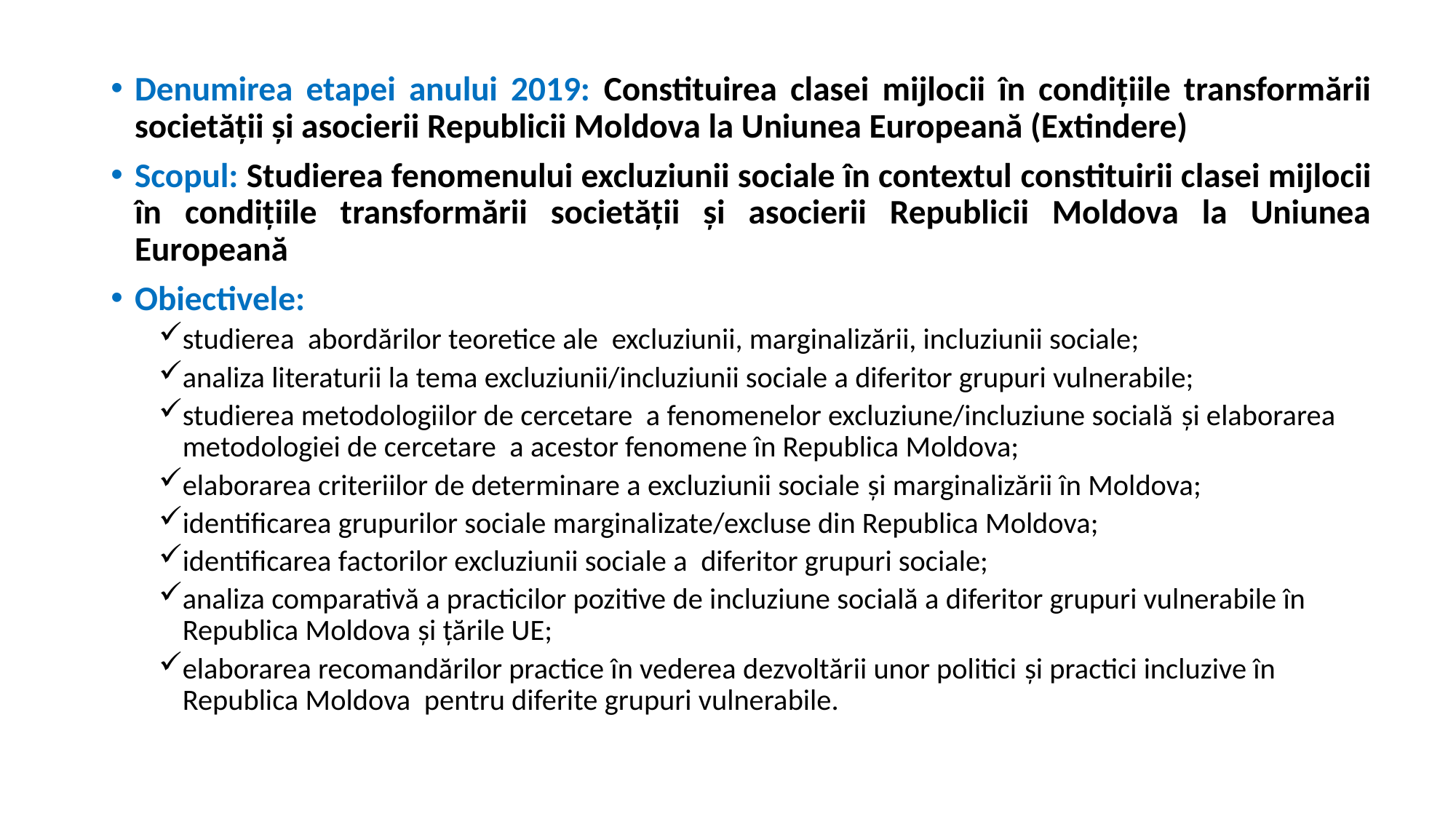

Denumirea etapei anului 2019: Constituirea clasei mijlocii în condiţiile transformării societăţii şi asocierii Republicii Moldova la Uniunea Europeană (Extindere)
Scopul: Studierea fenomenului excluziunii sociale în contextul constituirii clasei mijlocii în condiţiile transformării societăţii şi asocierii Republicii Moldova la Uniunea Europeană
Obiectivele:
studierea  abordărilor teoretice ale  excluziunii, marginalizării, incluziunii sociale;
analiza literaturii la tema excluziunii/incluziunii sociale a diferitor grupuri vulnerabile;
studierea metodologiilor de cercetare  a fenomenelor excluziune/incluziune socială și elaborarea metodologiei de cercetare  a acestor fenomene în Republica Moldova;
elaborarea criteriilor de determinare a excluziunii sociale și marginalizării în Moldova;
identificarea grupurilor sociale marginalizate/excluse din Republica Moldova;
identificarea factorilor excluziunii sociale a  diferitor grupuri sociale;
analiza comparativă a practicilor pozitive de incluziune socială a diferitor grupuri vulnerabile în Republica Moldova și țările UE;
elaborarea recomandărilor practice în vederea dezvoltării unor politici și practici incluzive în Republica Moldova  pentru diferite grupuri vulnerabile.